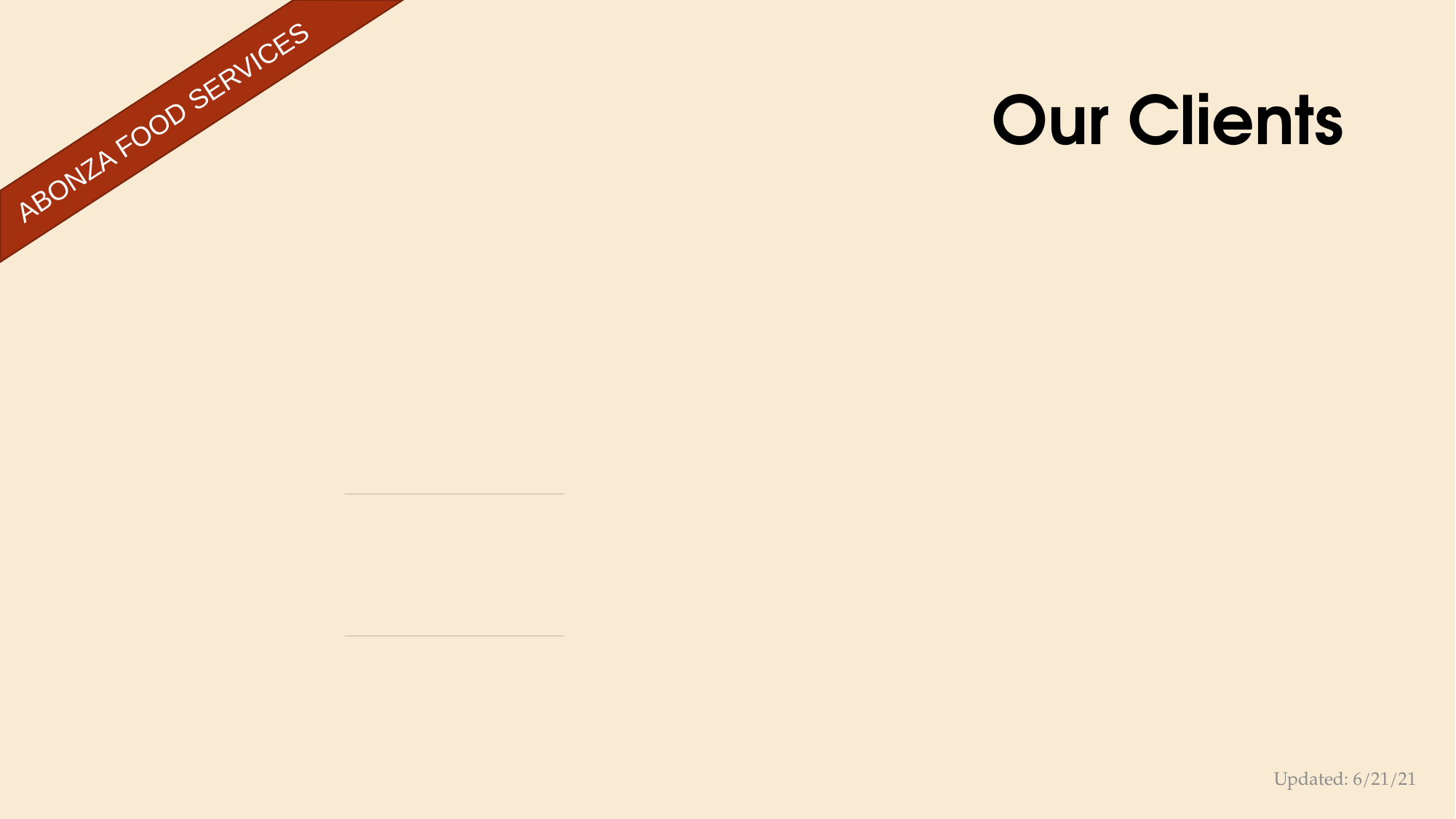

# Our Clients
    ABONZA FOOD SERVICES

|  | Schools | Colleges High schools Middle schools Elementary schools |
| --- | --- | --- |
|  | Residential Living | Assisted living |
|  | Hospitals | Patient meals Cafeterias |
|  | Corporate | Cafeterias Catered events |

Updated: 6/21/21